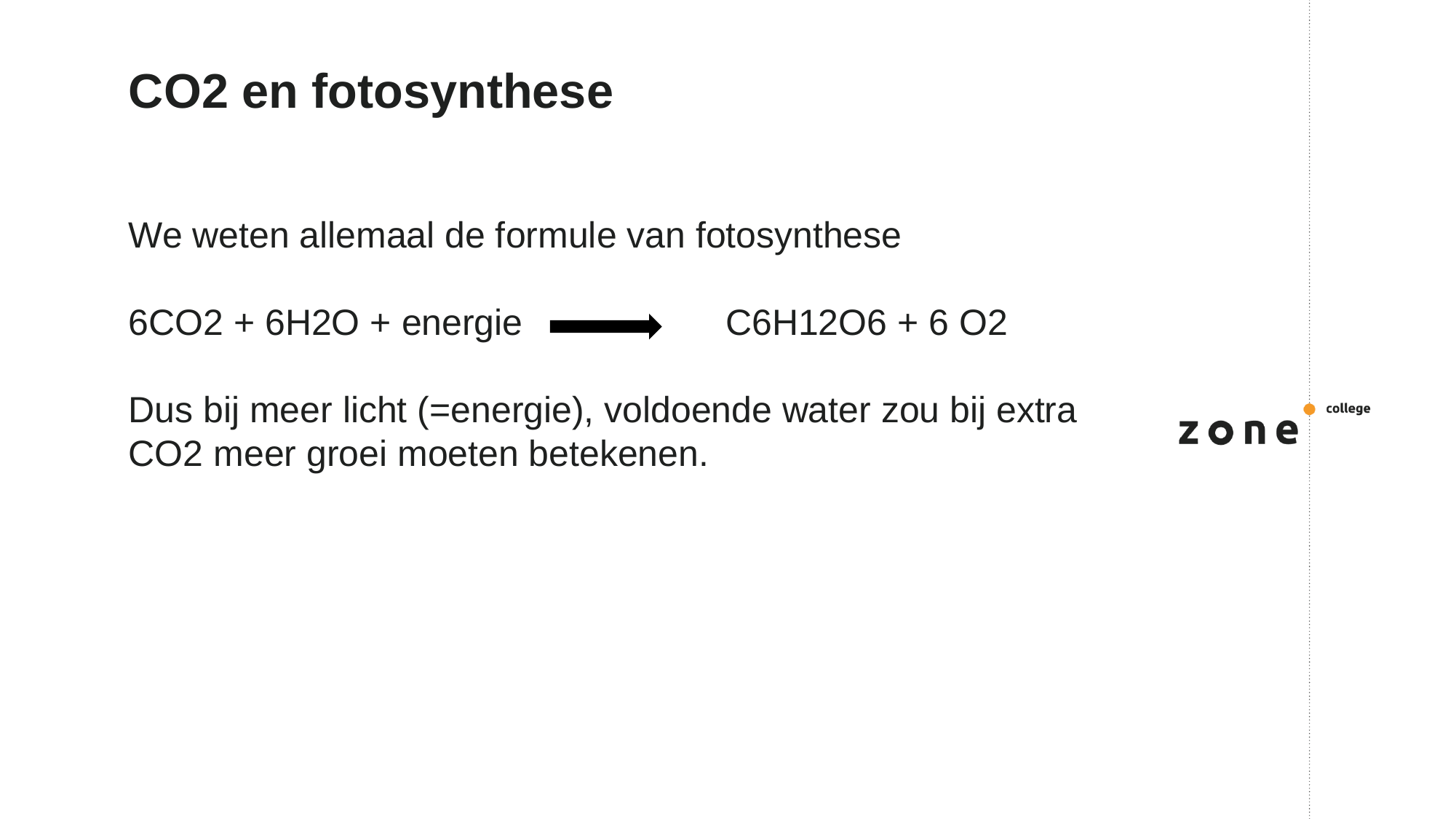

# CO2 en fotosynthese
We weten allemaal de formule van fotosynthese

6CO2 + 6H2O + energie                    C6H12O6 + 6 O2

Dus bij meer licht (=energie), voldoende water zou bij extra CO2 meer groei moeten betekenen.